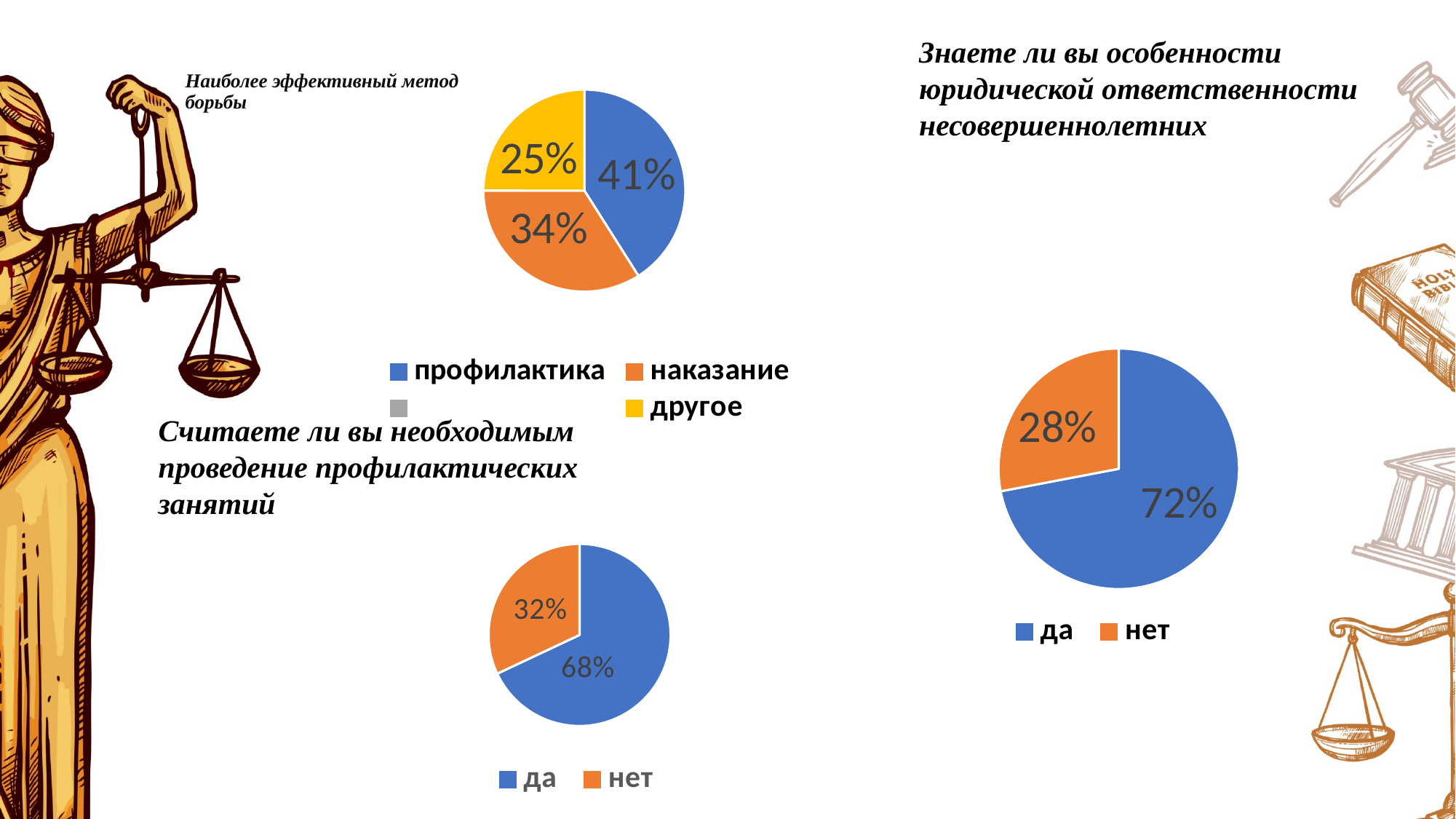

Знаете ли вы особенности юридической ответственности несовершеннолетних

### Chart

| Category | Столбец1 |
|---|---|
| профилактика | 0.41 |
| наказание  | 0.34 |
|  | None |
| другое | 0.25 |
# Наиболее эффективный метод борьбы

### Chart

| Category | Продажи |
|---|---|
| да  | 0.72 |
| нет  | 0.28 |
Считаете ли вы необходимым проведение профилактических занятий

### Chart

| Category | Продажи |
|---|---|
| да  | 0.68 |
| нет  | 0.32 |